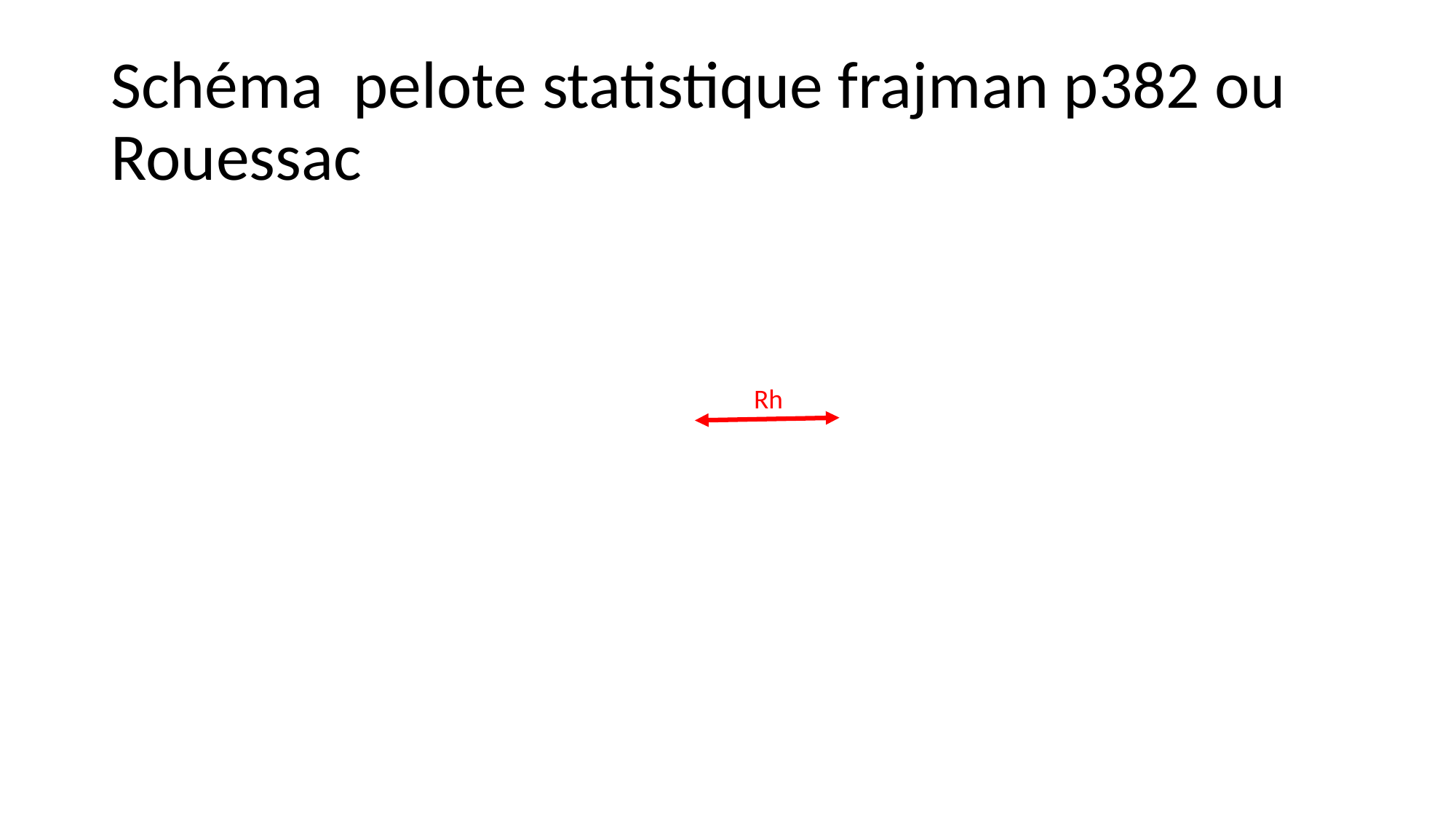

# Schéma  pelote statistique frajman p382 ou Rouessac

Rh